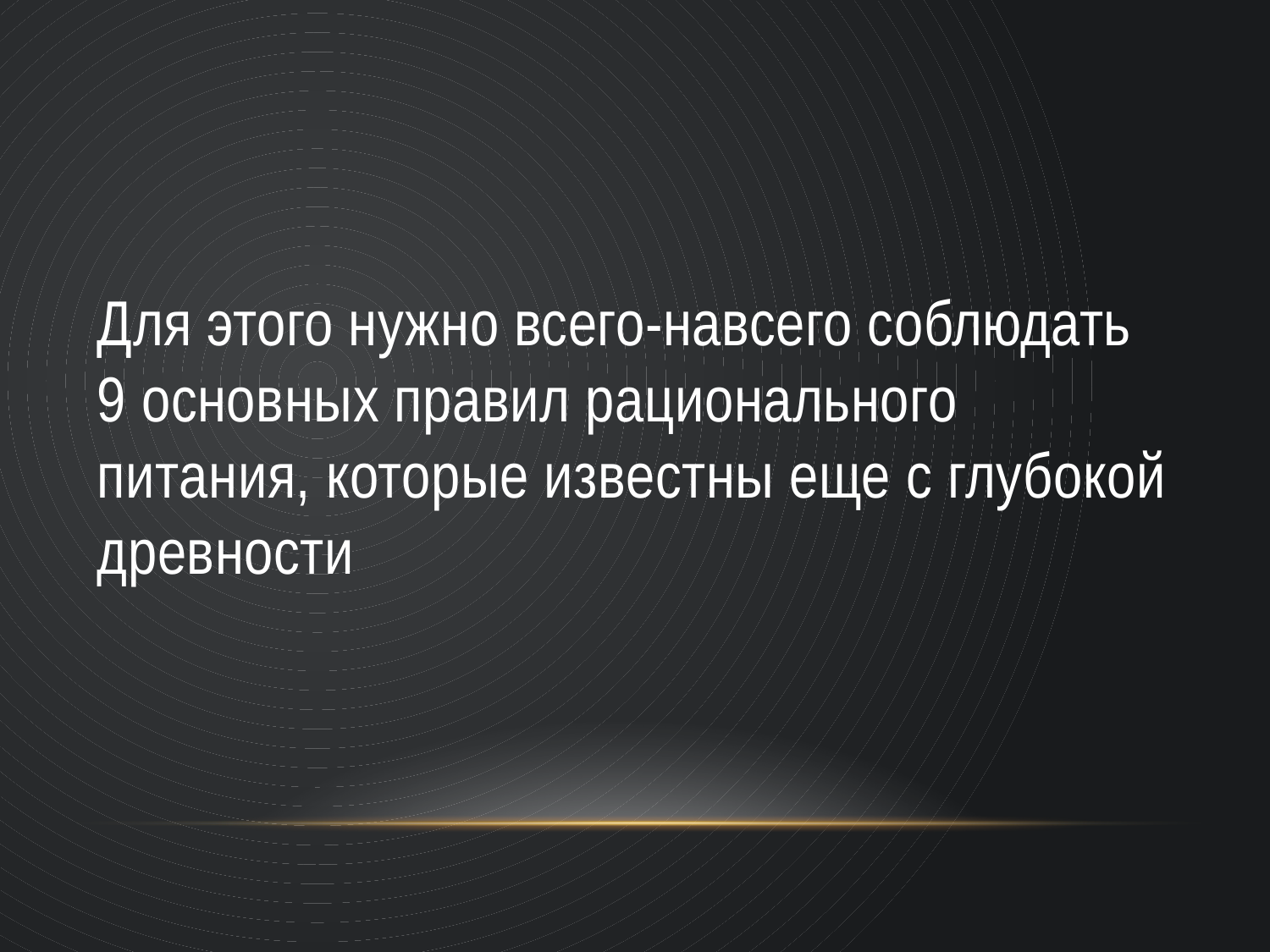

Для этого нужно всего-навсего соблюдать 9 основных правил рационального питания, которые известны еще с глубокой древности